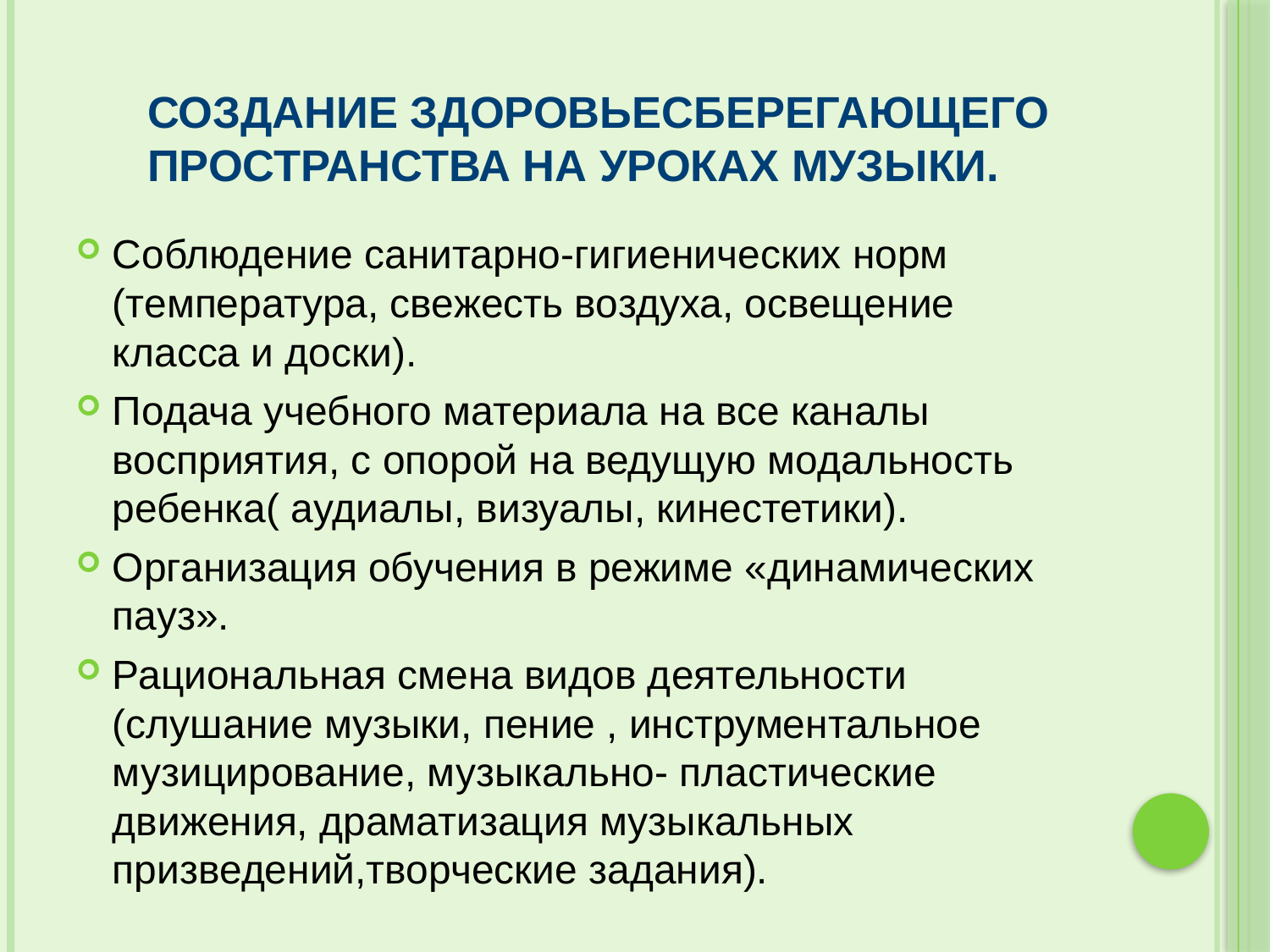

# Создание здоровьесберегающего пространства на уроках музыки.
Соблюдение санитарно-гигиенических норм (температура, свежесть воздуха, освещение класса и доски).
Подача учебного материала на все каналы восприятия, с опорой на ведущую модальность ребенка( аудиалы, визуалы, кинестетики).
Организация обучения в режиме «динамических пауз».
Рациональная смена видов деятельности (слушание музыки, пение , инструментальное музицирование, музыкально- пластические движения, драматизация музыкальных призведений,творческие задания).